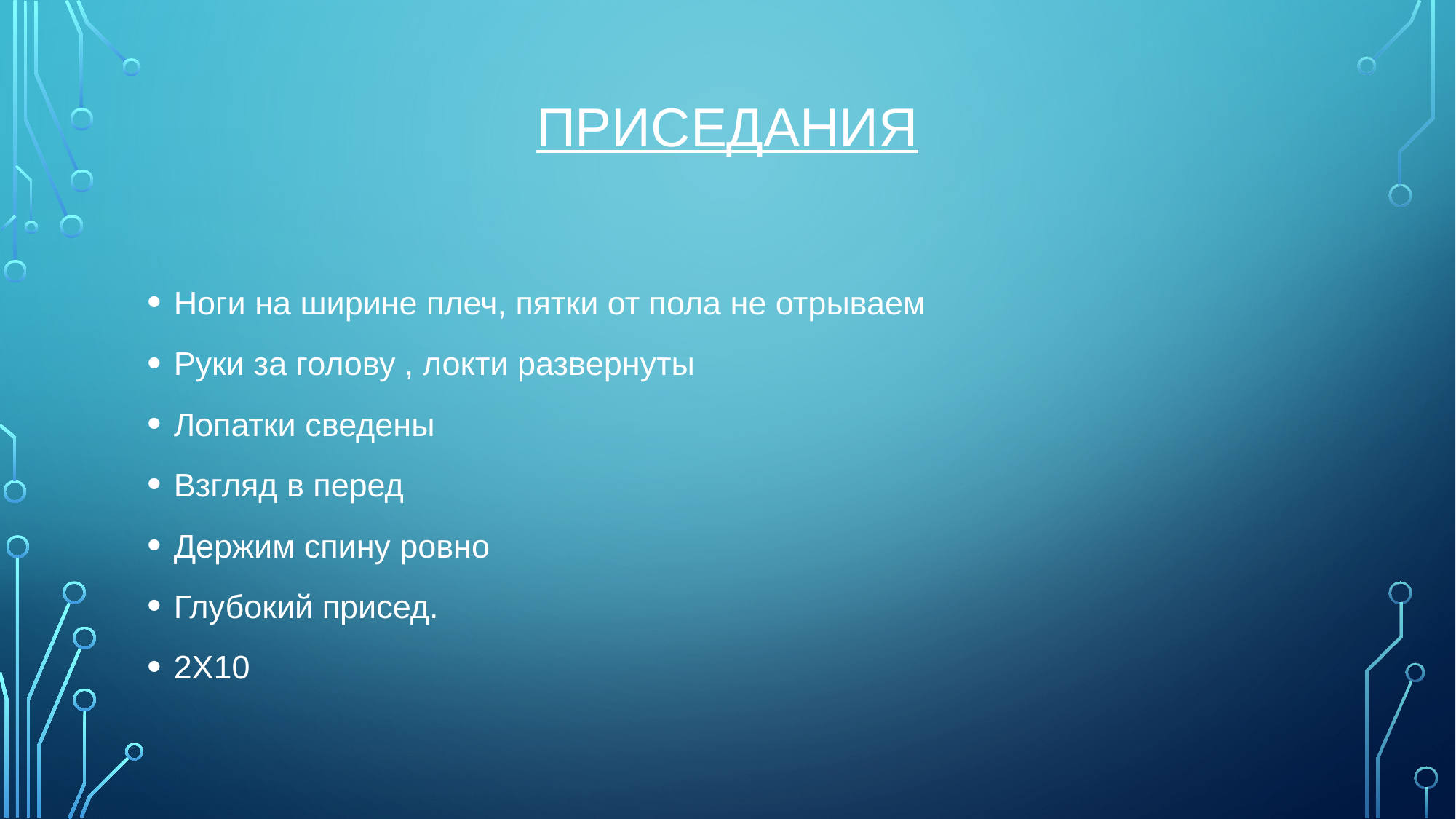

# Приседания
Ноги на ширине плеч, пятки от пола не отрываем
Руки за голову , локти развернуты
Лопатки сведены
Взгляд в перед
Держим спину ровно
Глубокий присед.
2Х10